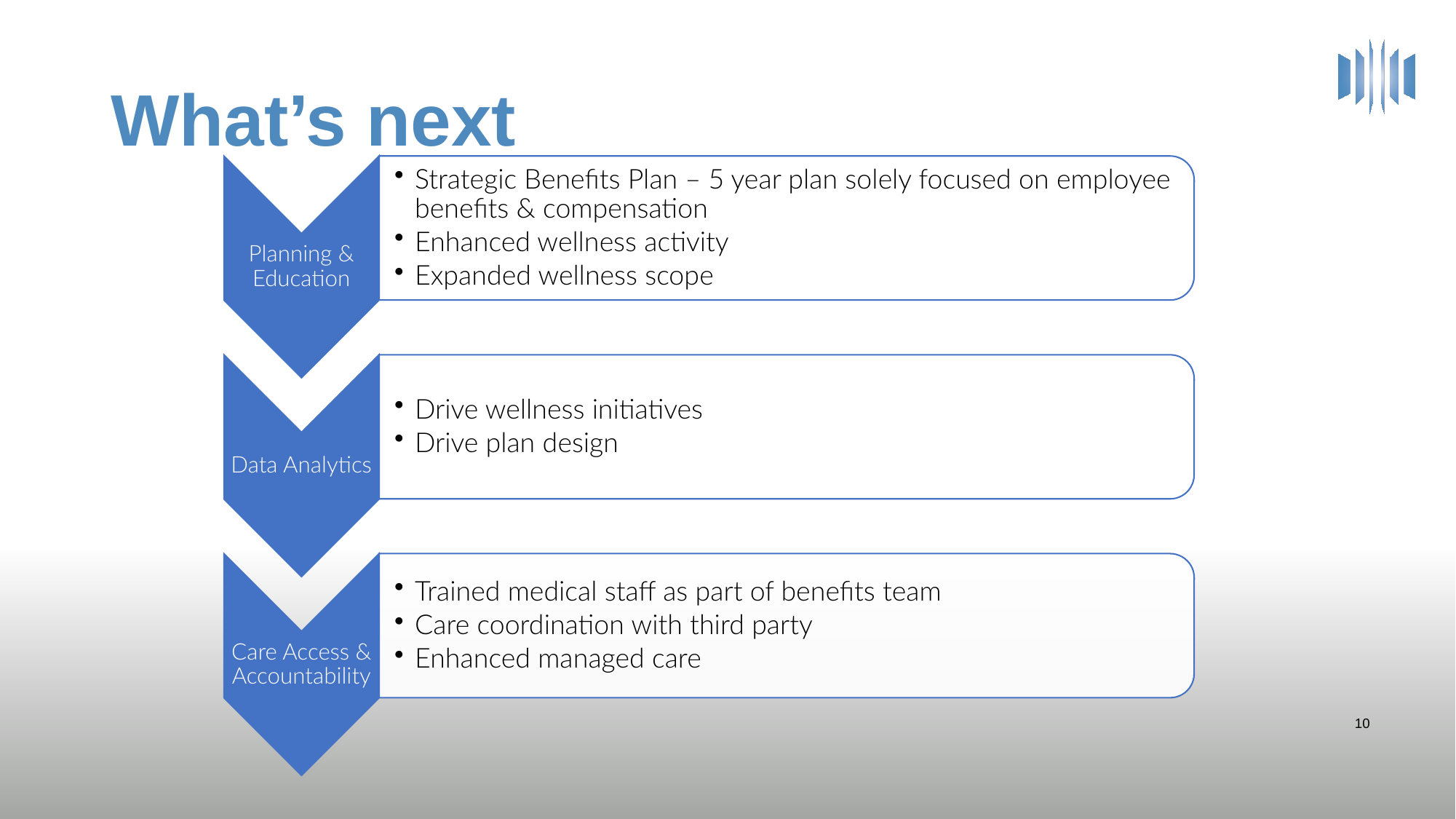

# What’s next
Planning & Education
Strategic Benefits Plan – 5 year plan solely focused on employee benefits & compensation
Enhanced wellness activity
Expanded wellness scope
Data Analytics
Drive wellness initiatives
Drive plan design
Care Access & Accountability
Trained medical staff as part of benefits team
Care coordination with third party
Enhanced managed care